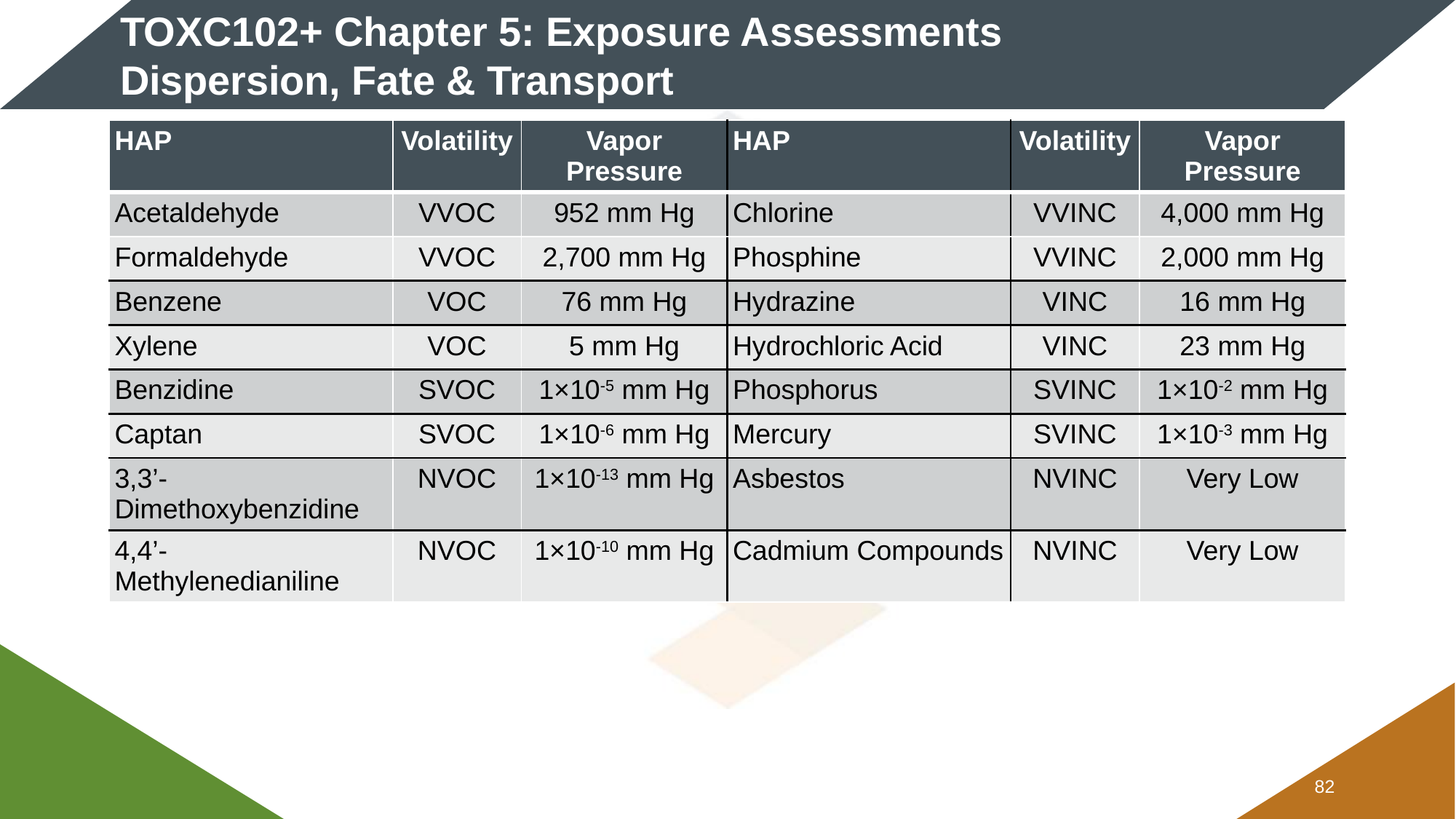

# TOXC102+ Chapter 5: Exposure Assessments Dispersion, Fate & Transport
| HAP | Volatility | Vapor Pressure | HAP | Volatility | Vapor Pressure |
| --- | --- | --- | --- | --- | --- |
| Acetaldehyde | VVOC | 952 mm Hg | Chlorine | VVINC | 4,000 mm Hg |
| Formaldehyde | VVOC | 2,700 mm Hg | Phosphine | VVINC | 2,000 mm Hg |
| Benzene | VOC | 76 mm Hg | Hydrazine | VINC | 16 mm Hg |
| Xylene | VOC | 5 mm Hg | Hydrochloric Acid | VINC | 23 mm Hg |
| Benzidine | SVOC | 1×10-5 mm Hg | Phosphorus | SVINC | 1×10-2 mm Hg |
| Captan | SVOC | 1×10-6 mm Hg | Mercury | SVINC | 1×10-3 mm Hg |
| 3,3’-Dimethoxybenzidine | NVOC | 1×10-13 mm Hg | Asbestos | NVINC | Very Low |
| 4,4’-Methylenedianiline | NVOC | 1×10-10 mm Hg | Cadmium Compounds | NVINC | Very Low |
82